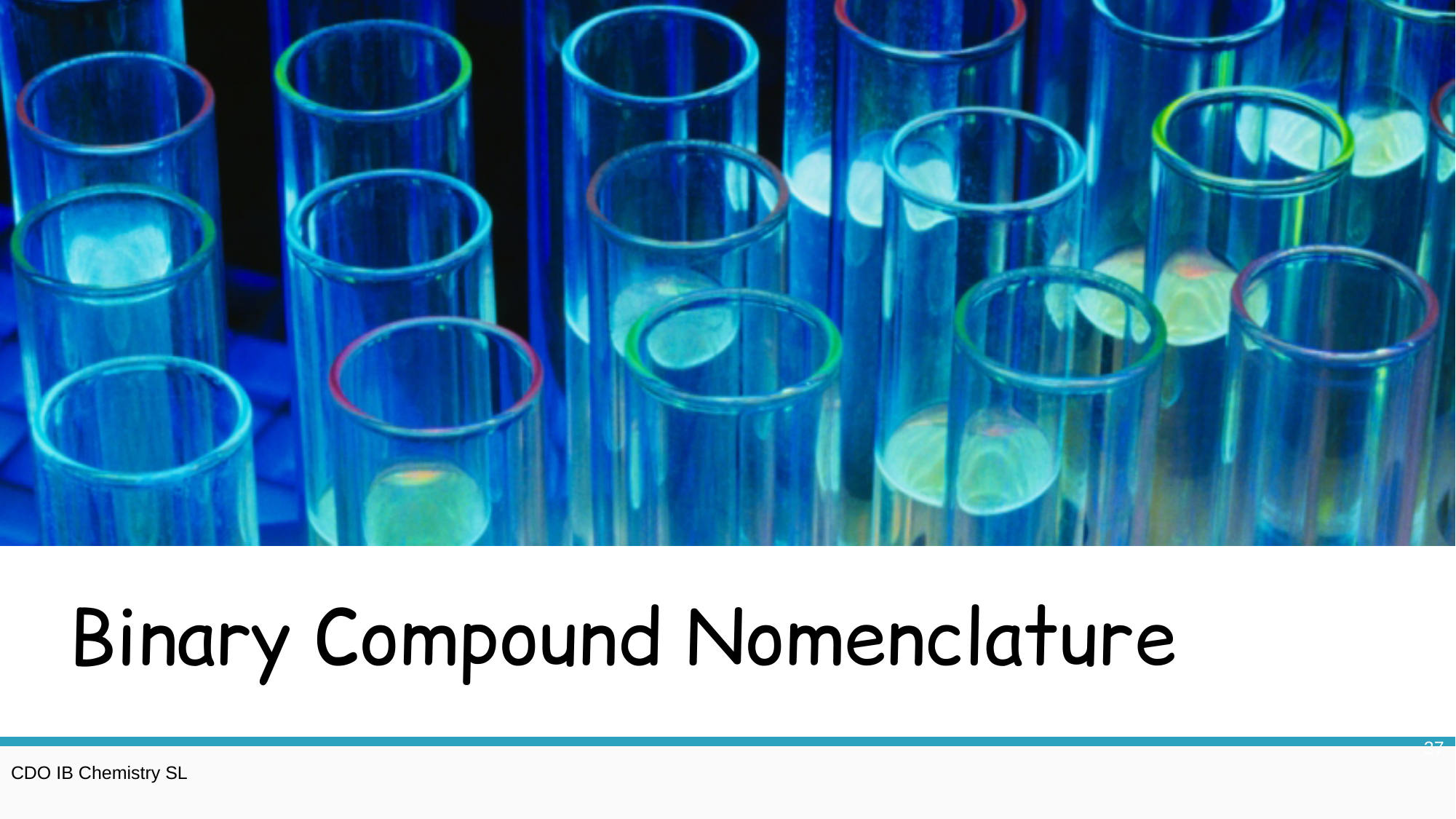

# Binary Compound Nomenclature
37
CDO IB Chemistry SL